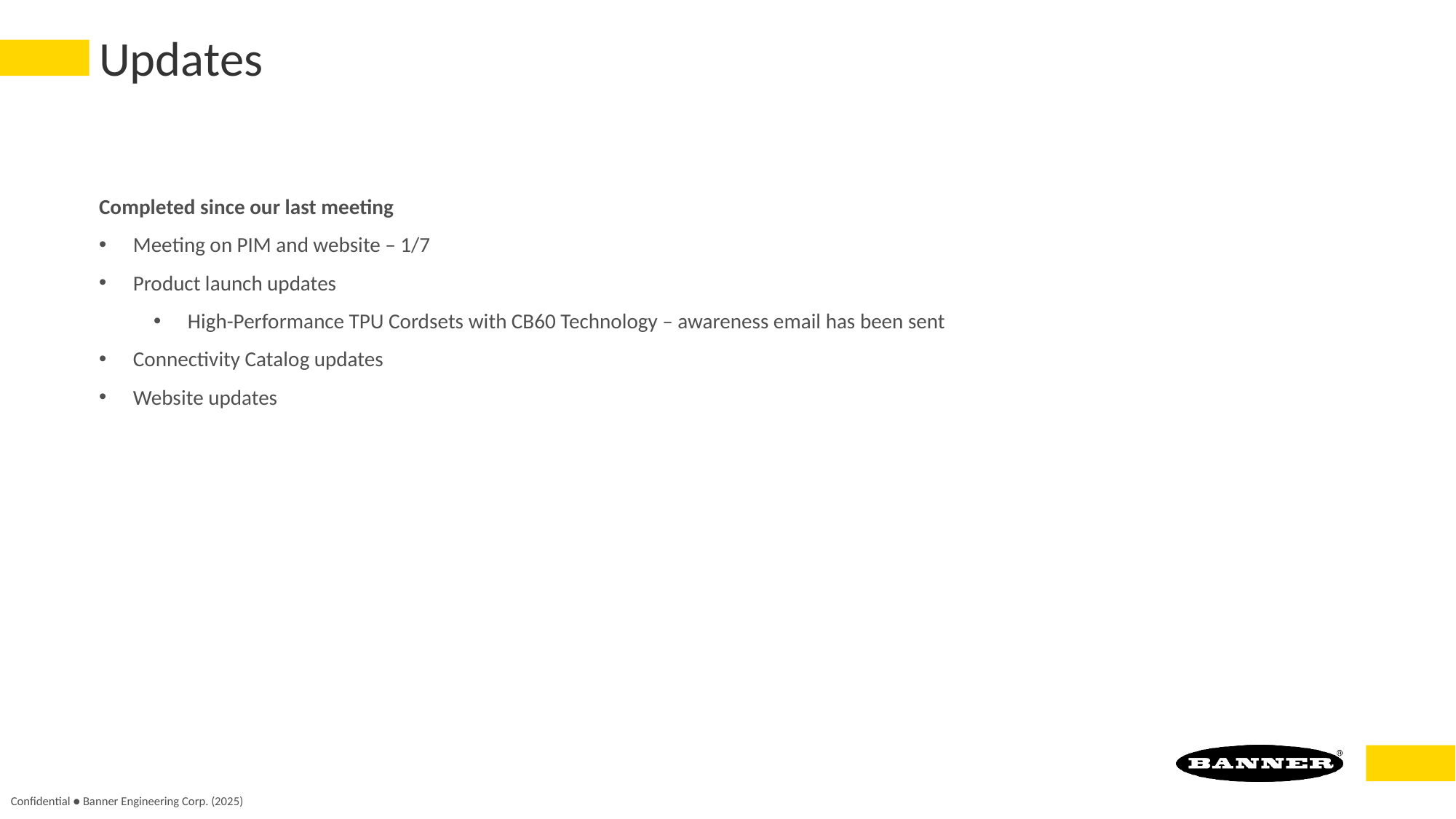

# Updates
Completed since our last meeting
Meeting on PIM and website – 1/7
Product launch updates
High-Performance TPU Cordsets with CB60 Technology – awareness email has been sent
Connectivity Catalog updates
Website updates